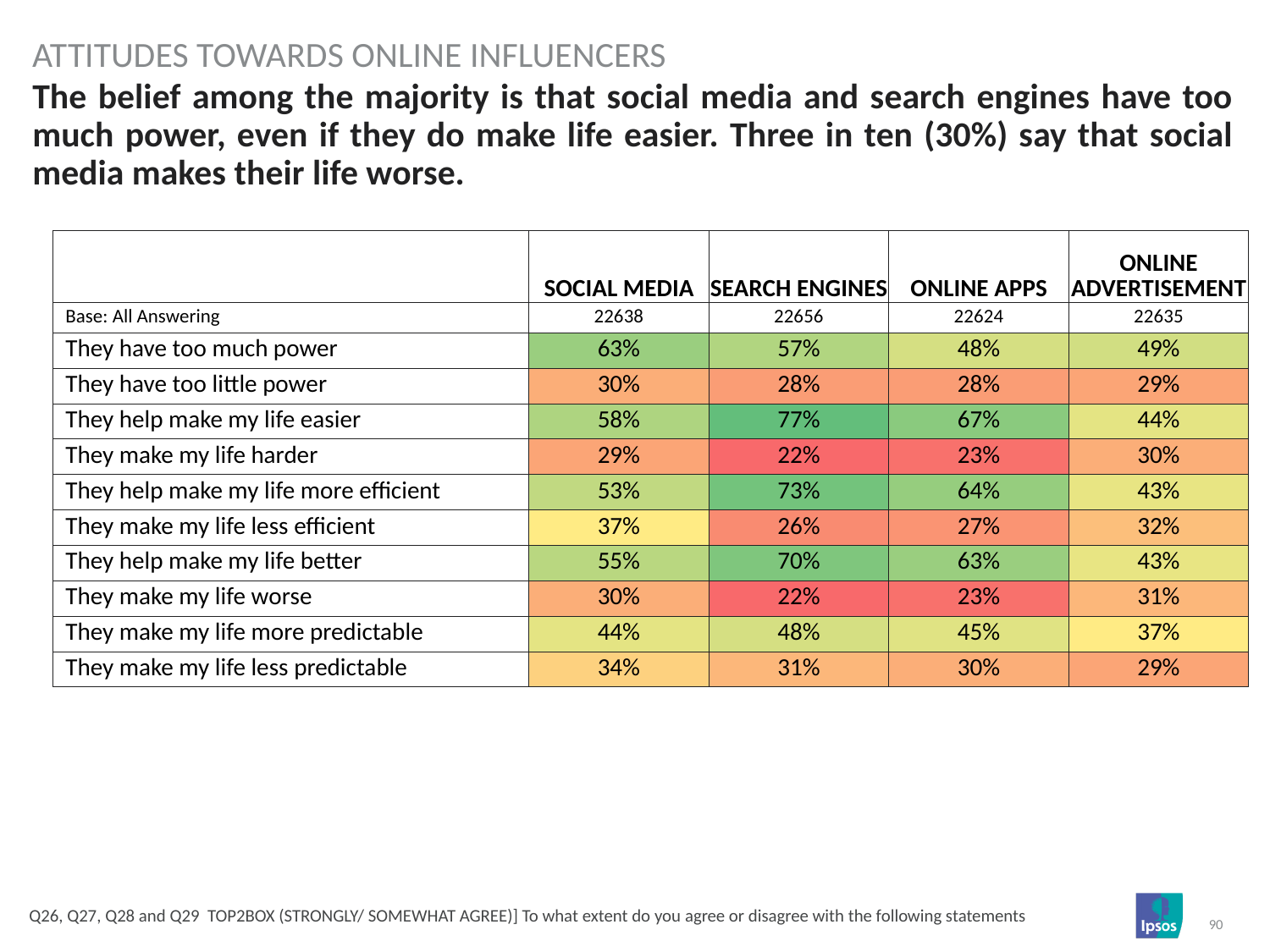

Attitudes towards online influencers
# The belief among the majority is that social media and search engines have too much power, even if they do make life easier. Three in ten (30%) say that social media makes their life worse.
|  | SOCIAL MEDIA | SEARCH ENGINES | ONLINE APPS | ONLINE ADVERTISEMENT |
| --- | --- | --- | --- | --- |
| Base: All Answering | 22638 | 22656 | 22624 | 22635 |
| They have too much power | 63% | 57% | 48% | 49% |
| They have too little power | 30% | 28% | 28% | 29% |
| They help make my life easier | 58% | 77% | 67% | 44% |
| They make my life harder | 29% | 22% | 23% | 30% |
| They help make my life more efficient | 53% | 73% | 64% | 43% |
| They make my life less efficient | 37% | 26% | 27% | 32% |
| They help make my life better | 55% | 70% | 63% | 43% |
| They make my life worse | 30% | 22% | 23% | 31% |
| They make my life more predictable | 44% | 48% | 45% | 37% |
| They make my life less predictable | 34% | 31% | 30% | 29% |
Q26, Q27, Q28 and Q29  TOP2BOX (STRONGLY/ SOMEWHAT AGREE)] To what extent do you agree or disagree with the following statements